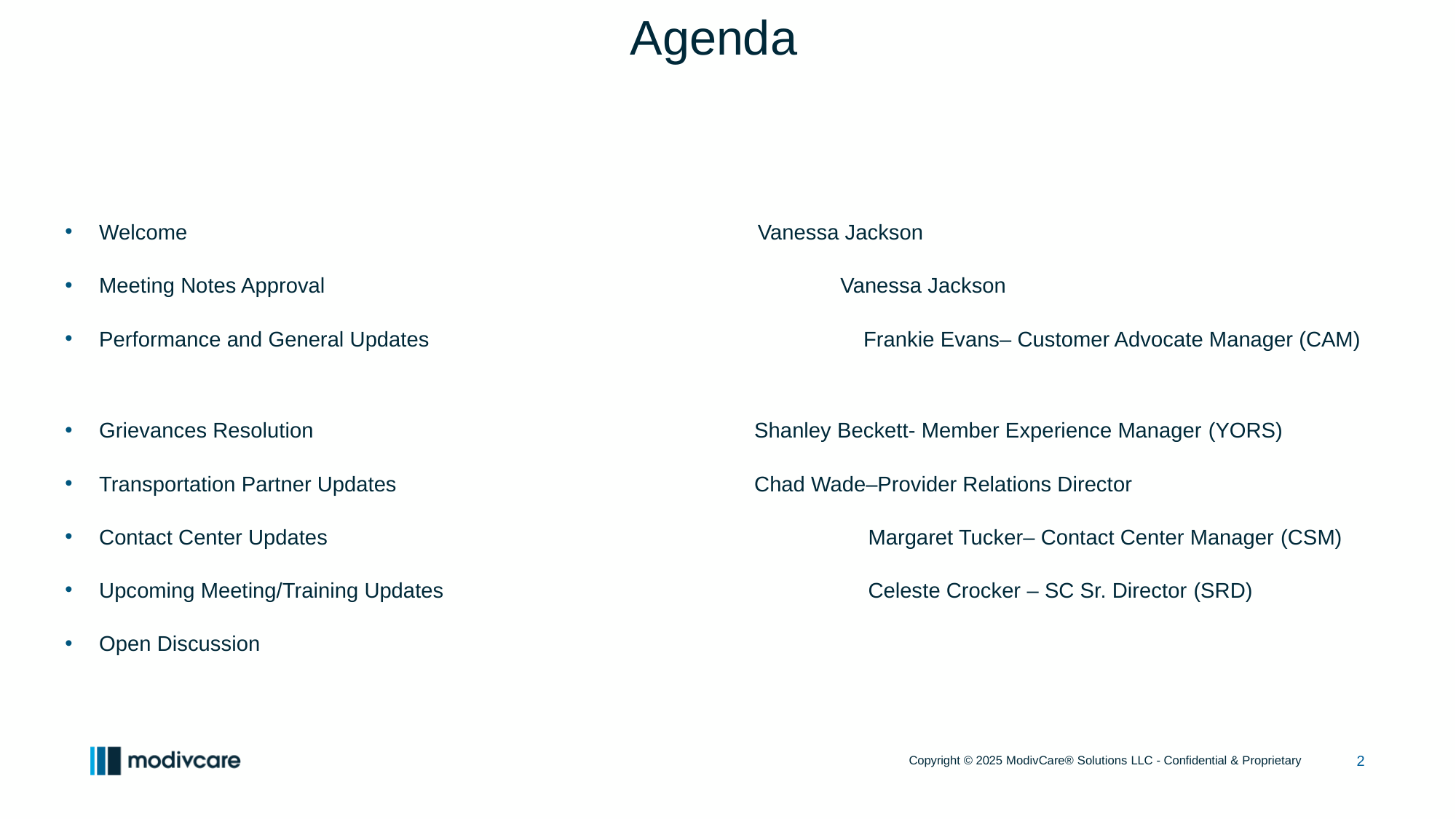

# Agenda​
Welcome   				                                     Vanessa Jackson
Meeting Notes Approval                                                                                      Vanessa Jackson
​Performance and General Updates				Frankie Evans– Customer Advocate Manager (CAM)
Grievances Resolution					Shanley Beckett- Member Experience Manager​ (YORS)
​Transportation Partner Updates				Chad Wade–Provider Relations Director
​Contact Center Updates				                   Margaret Tucker– Contact Center Manager​ (CSM)
Upcoming Meeting/Training Updates			                   Celeste Crocker – SC Sr. Director​ (SRD)
Open Discussion					​
2